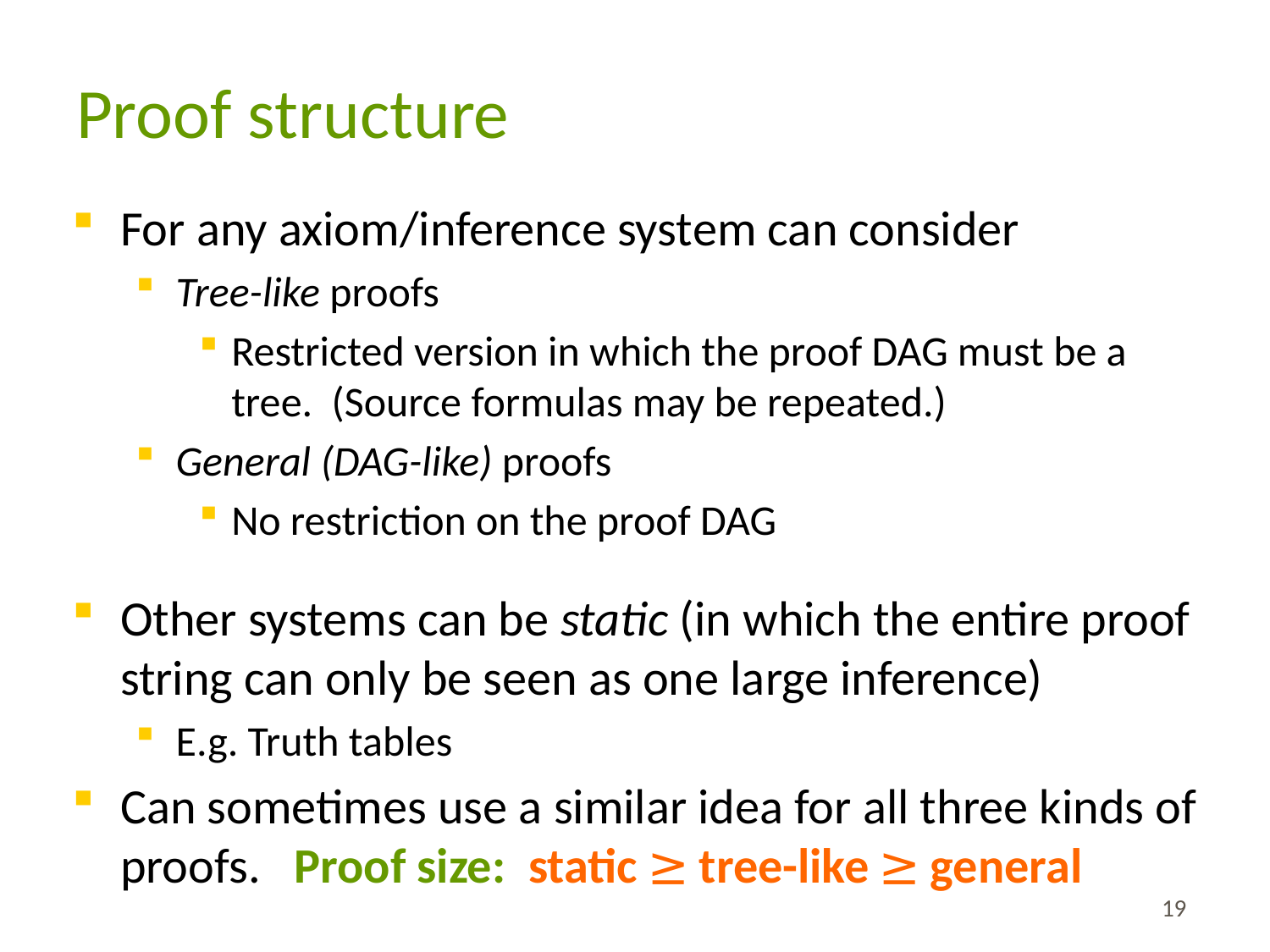

# Proof structure
For any axiom/inference system can consider
Tree-like proofs
Restricted version in which the proof DAG must be a tree.  (Source formulas may be repeated.)
General (DAG-like) proofs
No restriction on the proof DAG

Other systems can be static (in which the entire proof string can only be seen as one large inference)
E.g. Truth tables
Can sometimes use a similar idea for all three kinds of proofs.   Proof size:  static ≥ tree-like ≥ general
19